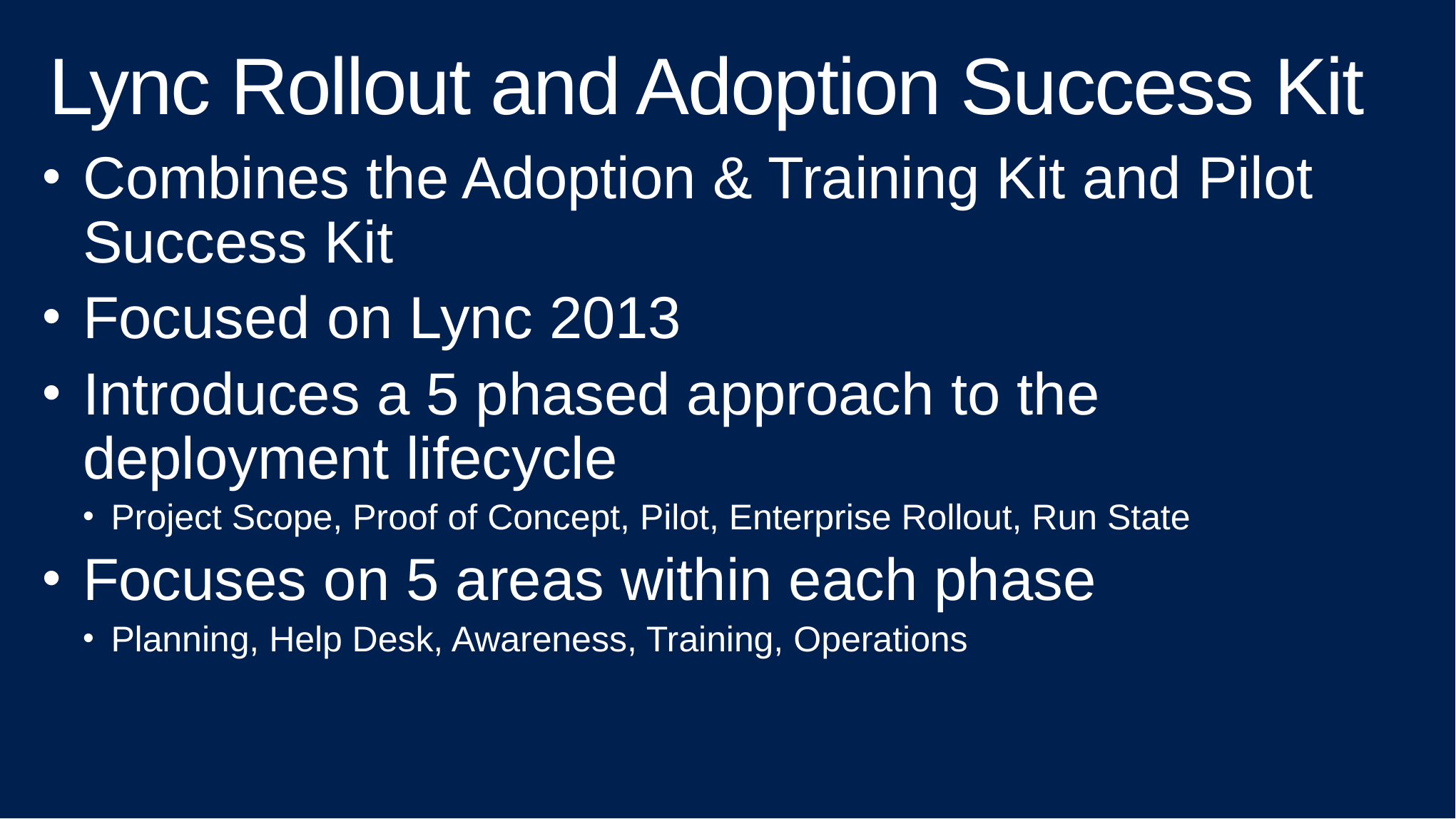

# Lync Rollout and Adoption Success Kit
Combines the Adoption & Training Kit and Pilot Success Kit
Focused on Lync 2013
Introduces a 5 phased approach to the deployment lifecycle
Project Scope, Proof of Concept, Pilot, Enterprise Rollout, Run State
Focuses on 5 areas within each phase
Planning, Help Desk, Awareness, Training, Operations